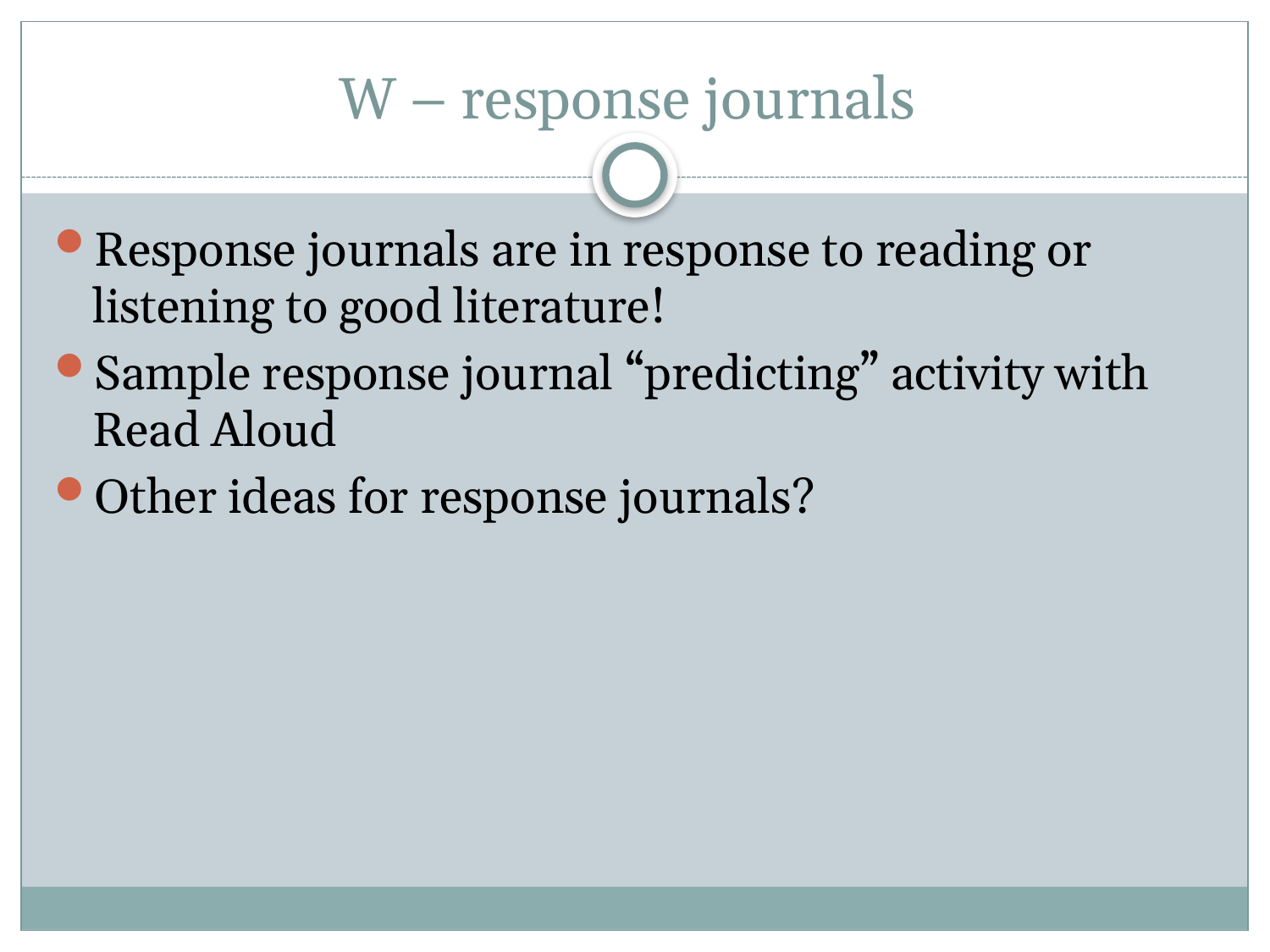

# W – response journals
Response journals are in response to reading or listening to good literature!
Sample response journal “predicting” activity with Read Aloud
Other ideas for response journals?